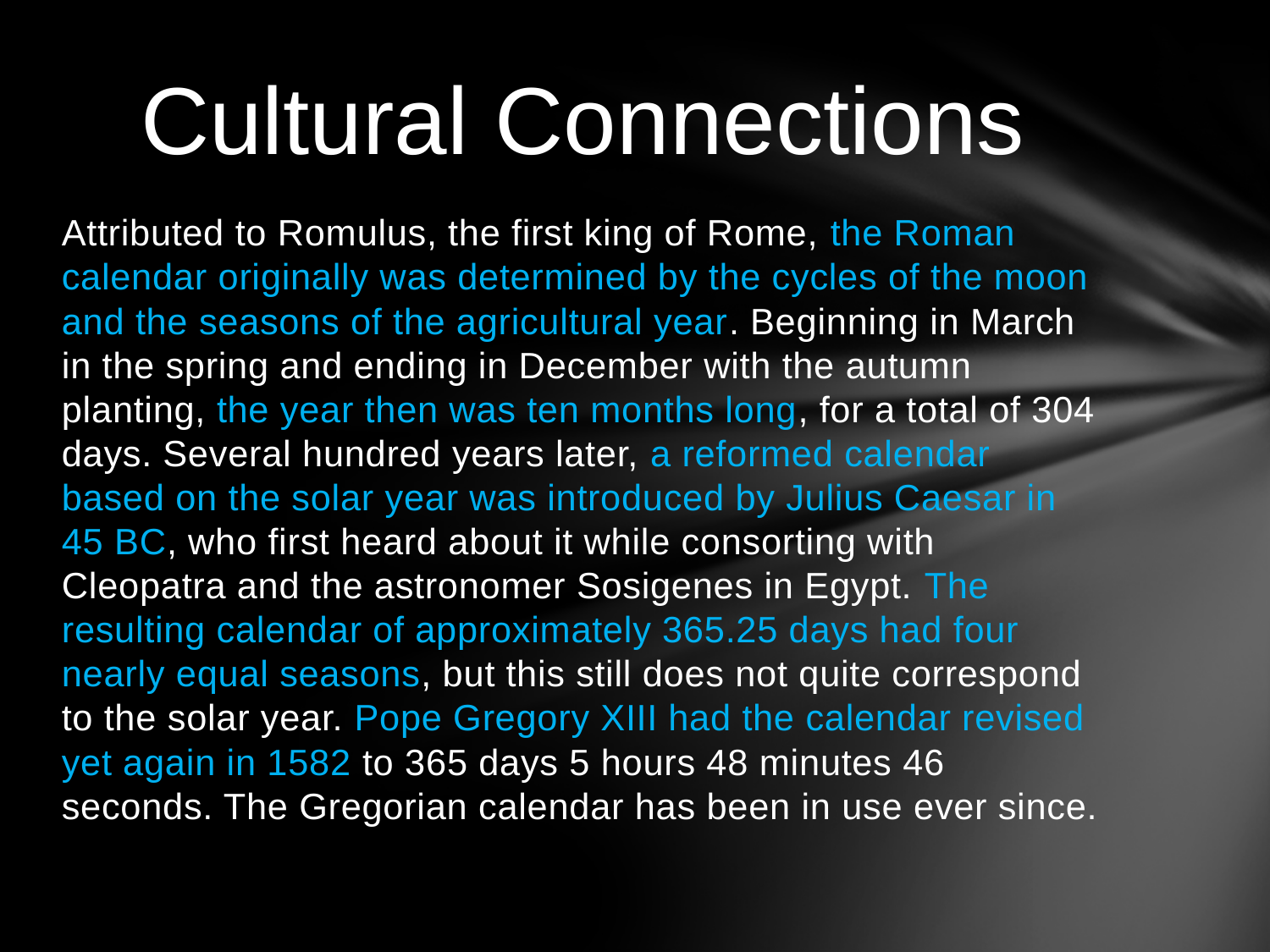

# Cultural Connections
Attributed to Romulus, the first king of Rome, the Roman calendar originally was determined by the cycles of the moon and the seasons of the agricultural year. Beginning in March in the spring and ending in December with the autumn planting, the year then was ten months long, for a total of 304 days. Several hundred years later, a reformed calendar based on the solar year was introduced by Julius Caesar in 45 BC, who first heard about it while consorting with Cleopatra and the astronomer Sosigenes in Egypt. The resulting calendar of approximately 365.25 days had four nearly equal seasons, but this still does not quite correspond to the solar year. Pope Gregory XIII had the calendar revised yet again in 1582 to 365 days 5 hours 48 minutes 46 seconds. The Gregorian calendar has been in use ever since.